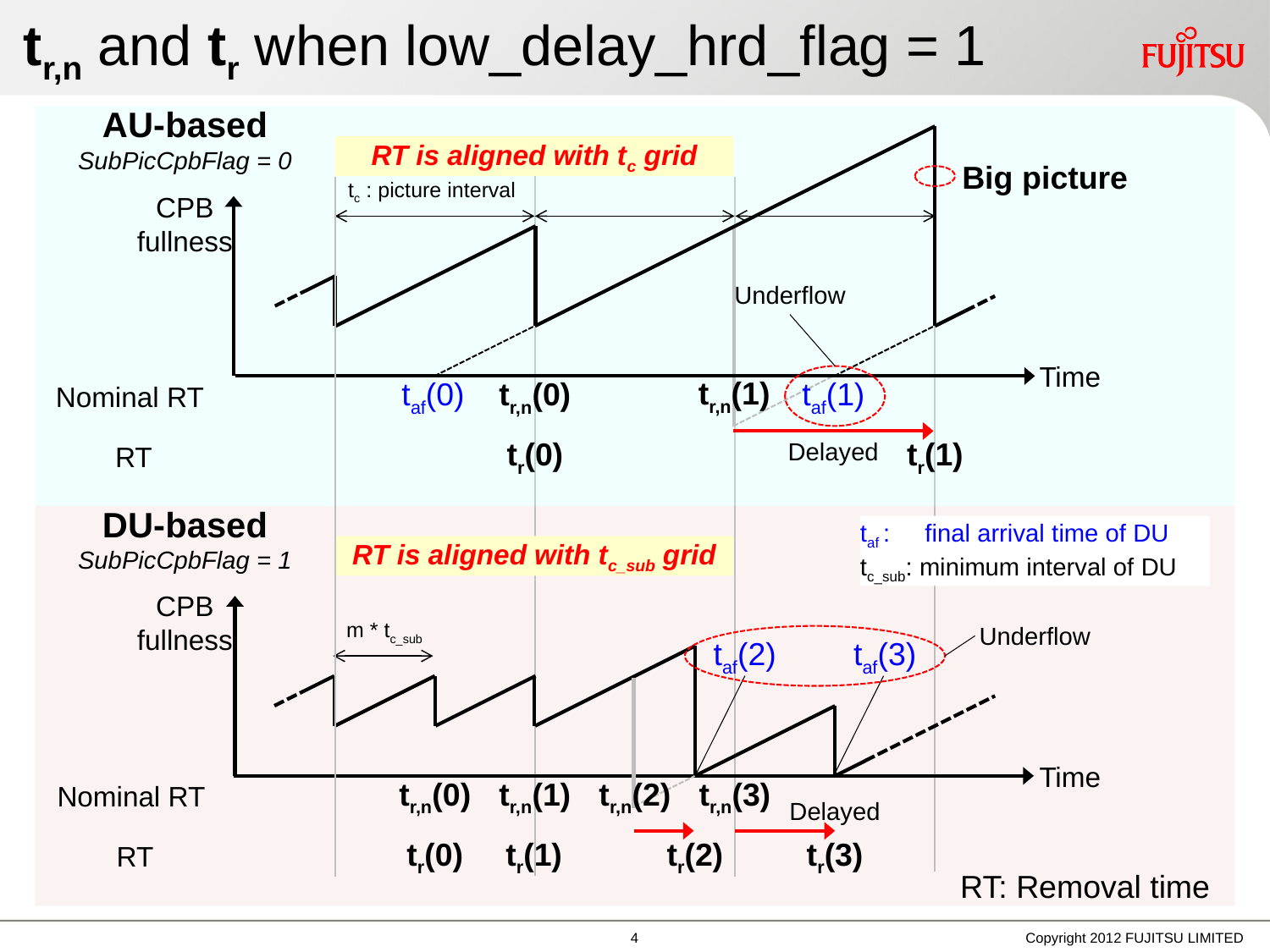

# tr,n and tr when low_delay_hrd_flag = 1
AU-based SubPicCpbFlag = 0

RT is aligned with tc grid
Big picture
tc : picture interval

CPB
fullness
Underflow
Time

tr,n(1)
taf(0)
tr,n(0)
Nominal RT
taf(1)
Delayed
RT
tr(0)
tr(1)
DU-based SubPicCpbFlag = 1

taf :     final arrival time of DU
tc_sub: minimum interval of DU
RT is aligned with tc_sub grid
CPB
fullness
m * tc_sub
Underflow

taf(3)
taf(2)
Time
tr,n(2)
Nominal RT
tr,n(0)
tr,n(1)
tr,n(3)
Delayed
tr(1)
RT
tr(0)
tr(2)
tr(3)
RT: Removal time
4
Copyright 2012 FUJITSU LIMITED